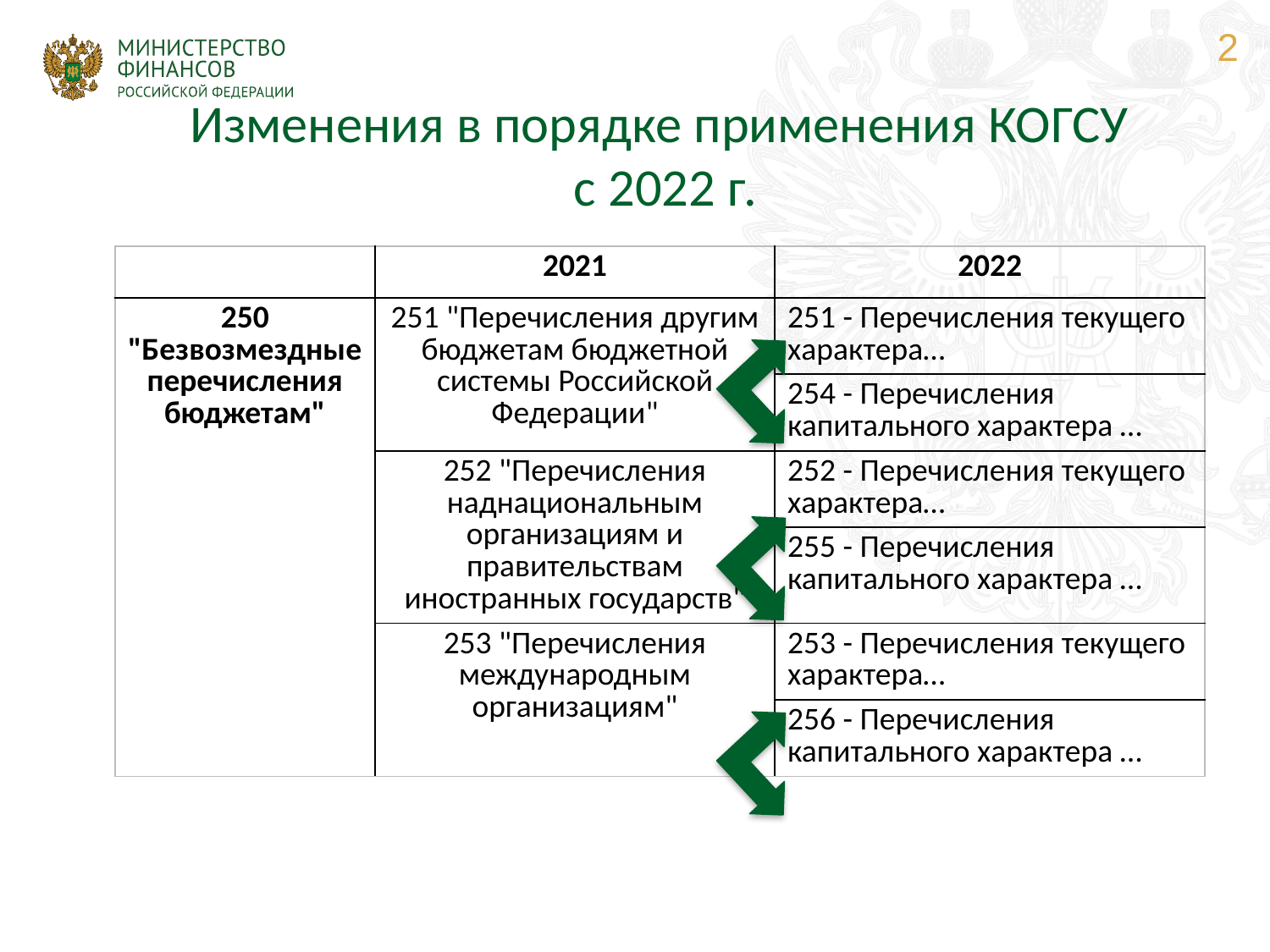

2
# Изменения в порядке применения КОГСУ с 2022 г.
|  | 2021 | 2022 |
| --- | --- | --- |
| 250 "Безвозмездные перечисления бюджетам" | 251 "Перечисления другим бюджетам бюджетной системы Российской Федерации" | 251 - Перечисления текущего характера… |
|  |  | 254 - Перечисления капитального характера … |
|  | 252 "Перечисления наднациональным организациям и правительствам иностранных государств" | 252 - Перечисления текущего характера… |
|  |  | 255 - Перечисления капитального характера … |
|  | 253 "Перечисления международным организациям" | 253 - Перечисления текущего характера… |
|  |  | 256 - Перечисления капитального характера … |